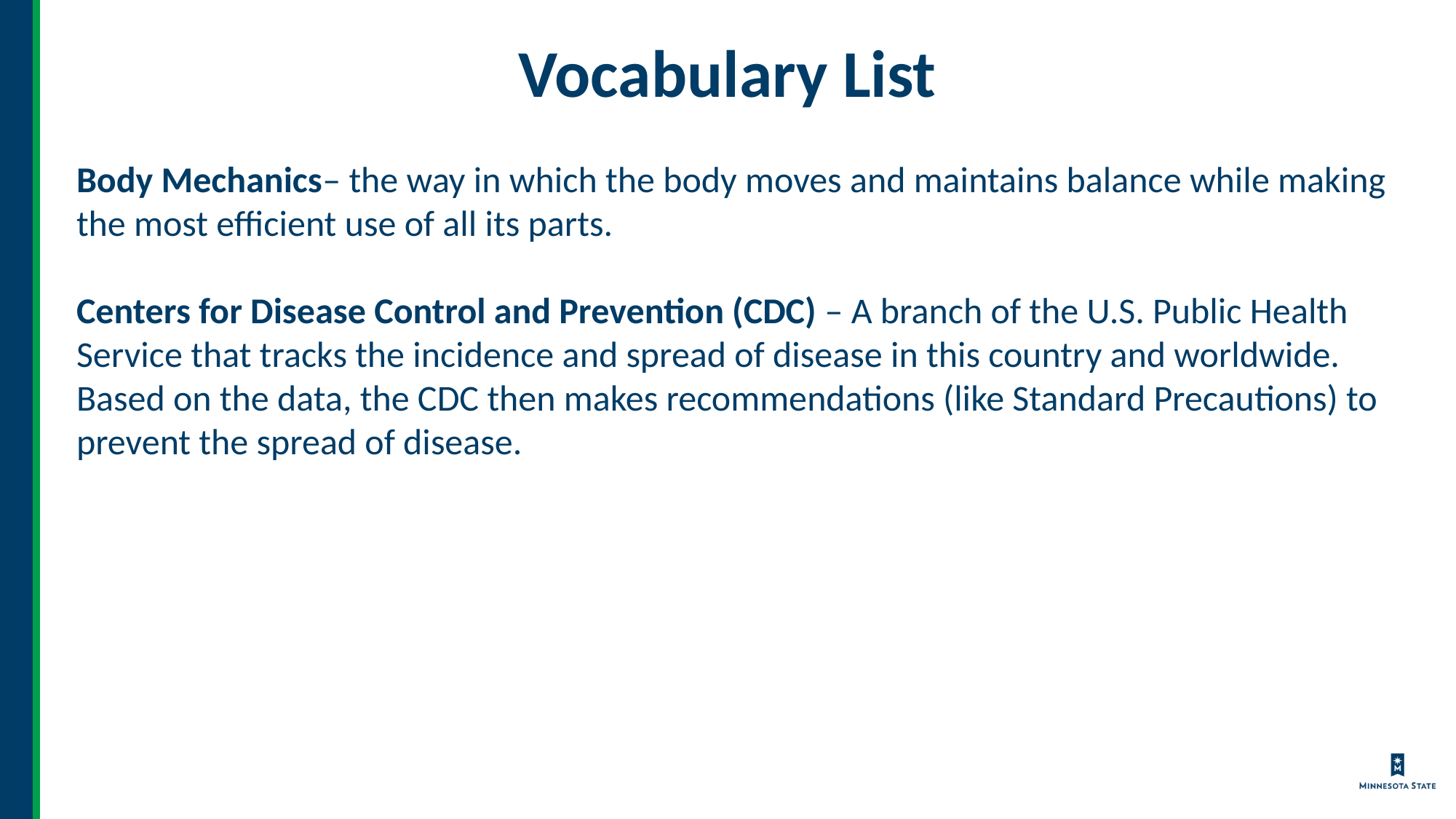

# Vocabulary List
Body Mechanics– the way in which the body moves and maintains balance while making the most efficient use of all its parts.

Centers for Disease Control and Prevention (CDC) – A branch of the U.S. Public Health Service that tracks the incidence and spread of disease in this country and worldwide.  Based on the data, the CDC then makes recommendations (like Standard Precautions) to prevent the spread of disease.